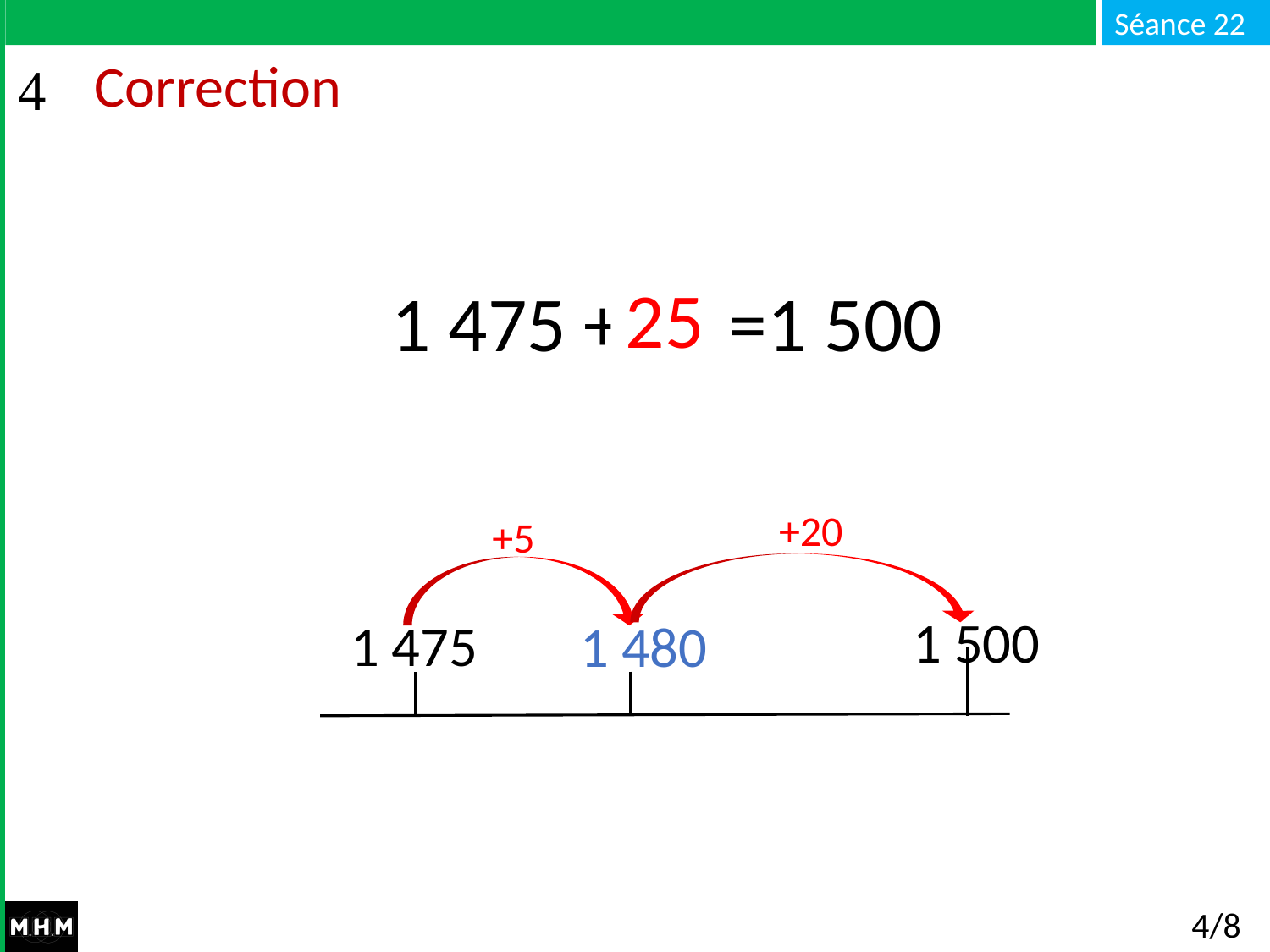

# Correction
25
 1 475 + …  =1 500
+20
+5

1 500
1 475
1 480
4/8